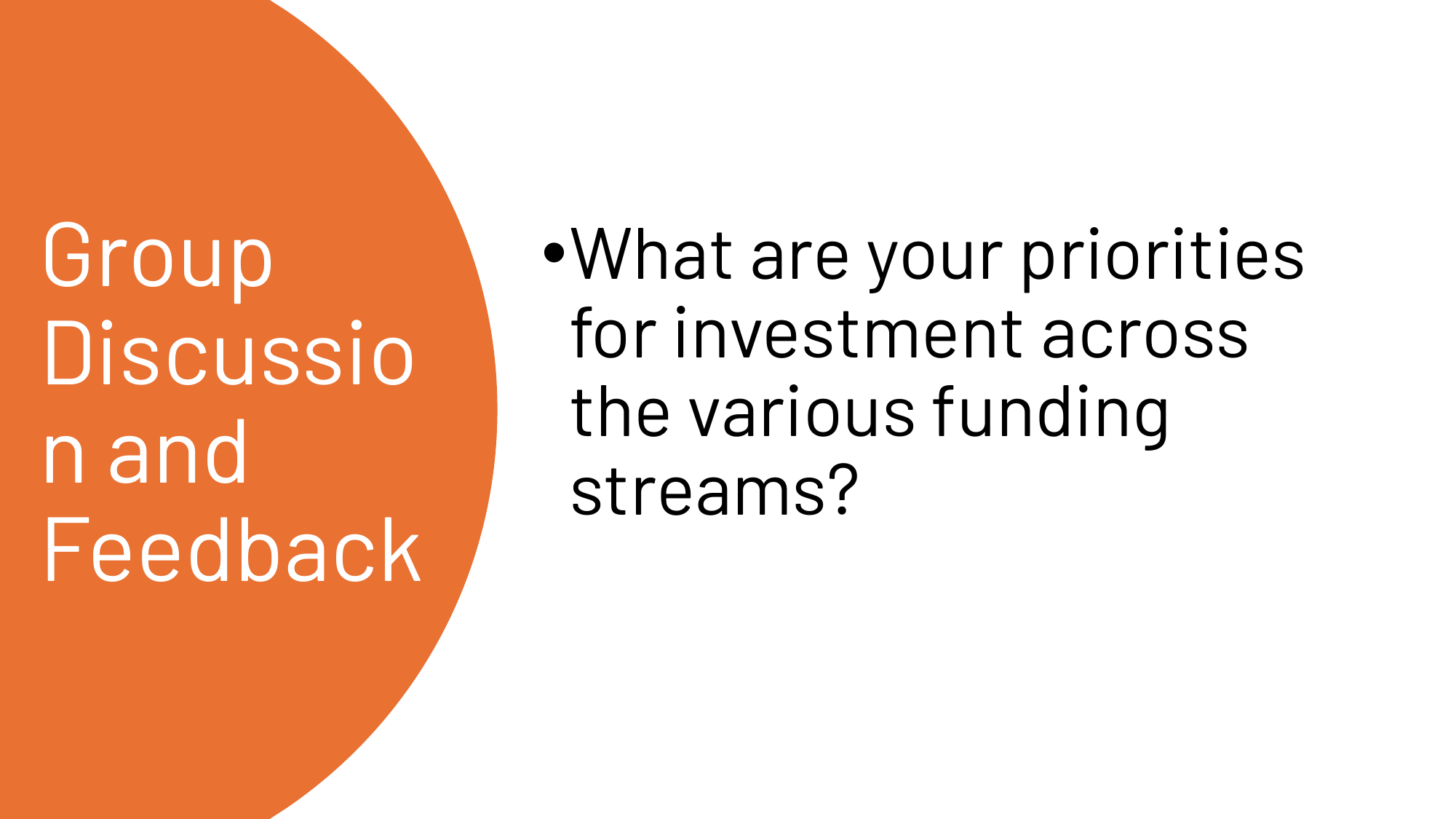

What are your priorities for investment across the various funding streams?

# Group Discussion and Feedback